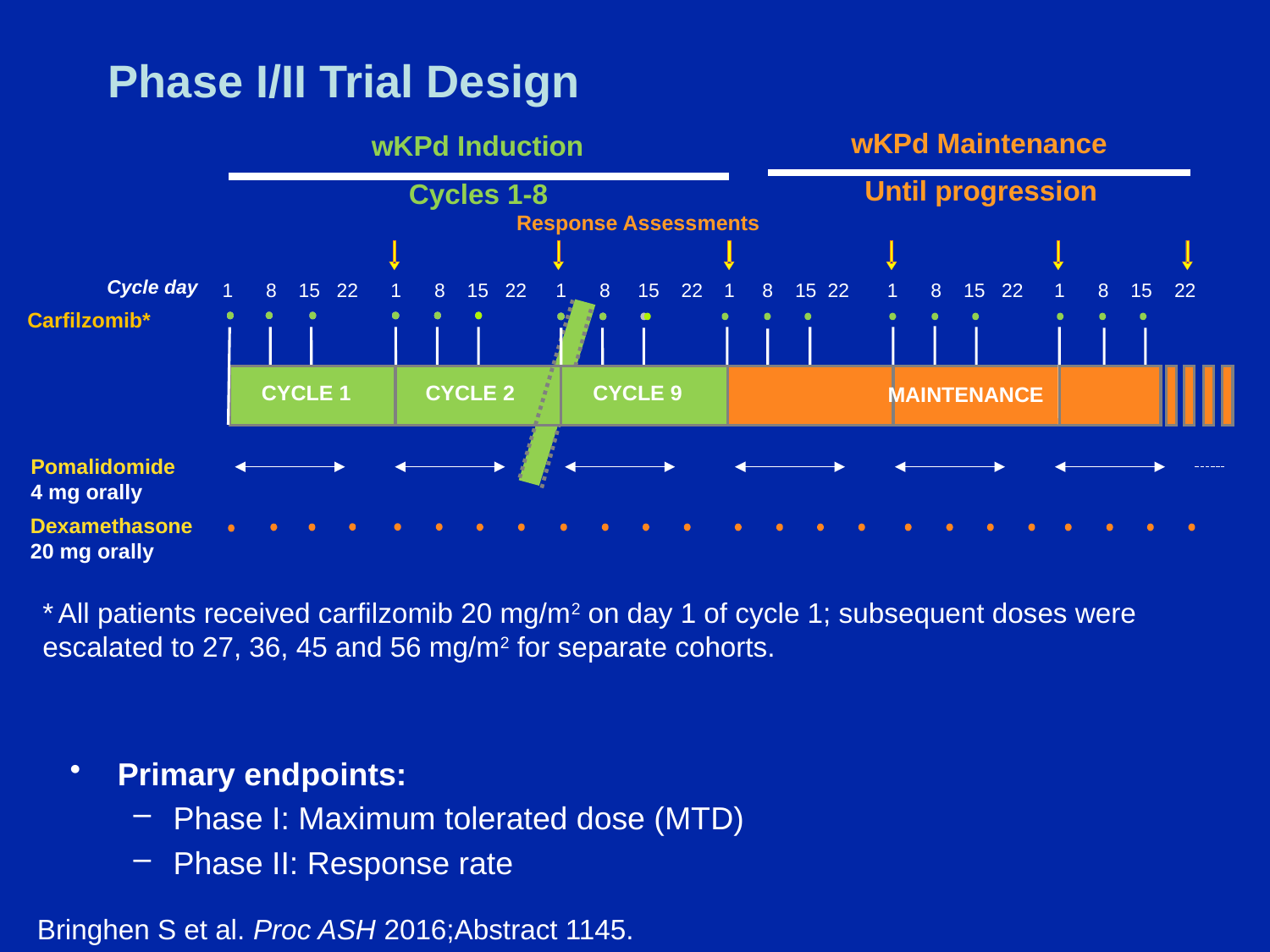

# Phase I/II Trial Design
wKPd Maintenance
wKPd Induction
Until progression
Cycles 1-8
Response Assessments

Cycle day
1      8     15    22
1     8    15  22
1      8    15   22
1      8    15    22
1      8    15   22
1      8    15   22

CYCLE 5
CYCLE 1
CYCLE 2
CYCLE 3
CYCLE 1
CYCLE 2
CYCLE 9
MAINTENANCE

Carfilzomib*
Pomalidomide
4 mg orally
Dexamethasone
20 mg orally

* All patients received carfilzomib 20 mg/m2 on day 1 of cycle 1; subsequent doses were escalated to 27, 36, 45 and 56 mg/m2 for separate cohorts.

Primary endpoints:
Phase I: Maximum tolerated dose (MTD)
Phase II: Response rate
Bringhen S et al. Proc ASH 2016;Abstract 1145.